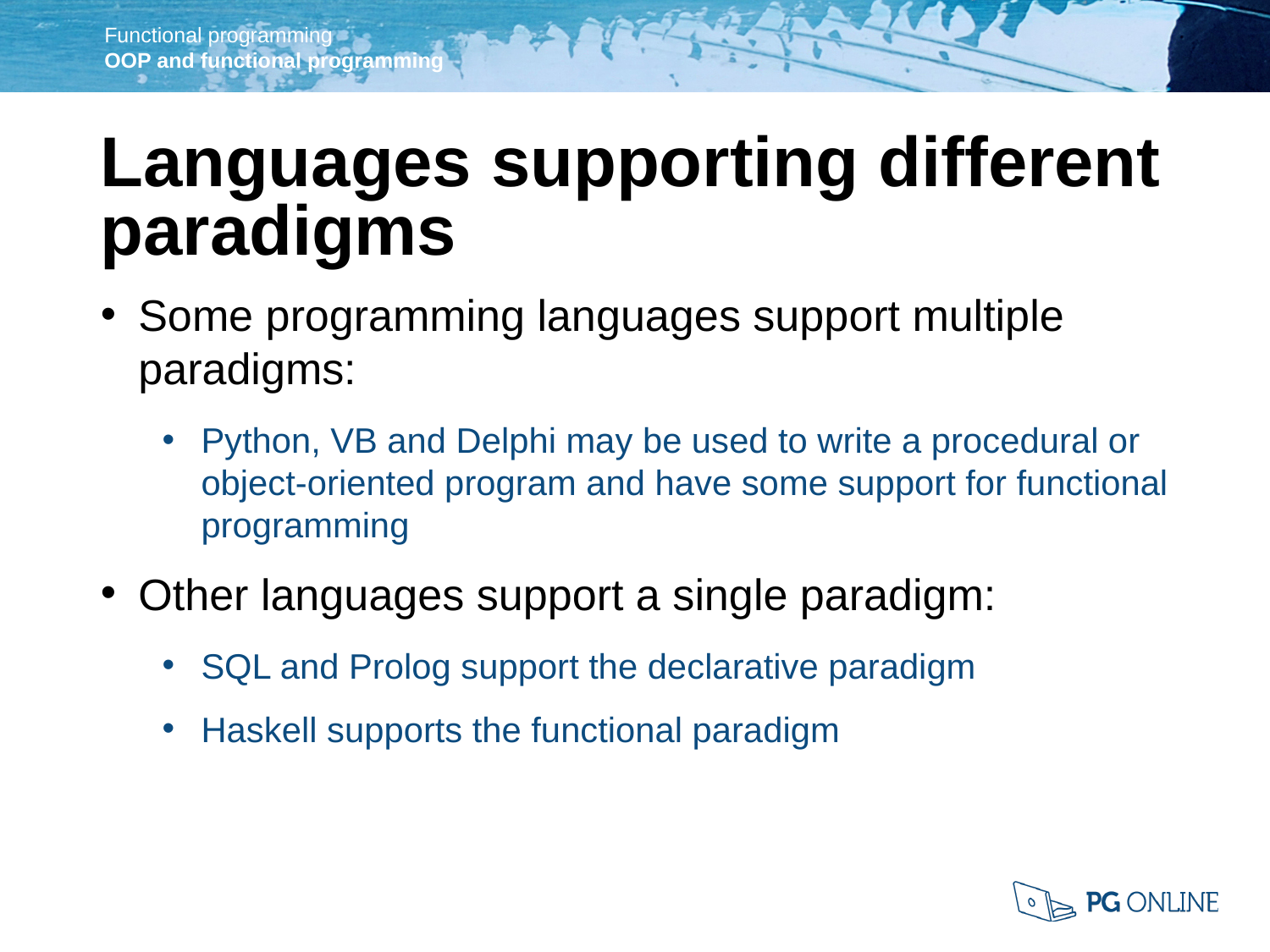

Languages supporting different paradigms
Some programming languages support multiple paradigms:
Python, VB and Delphi may be used to write a procedural or object-oriented program and have some support for functional programming
Other languages support a single paradigm:
SQL and Prolog support the declarative paradigm
Haskell supports the functional paradigm